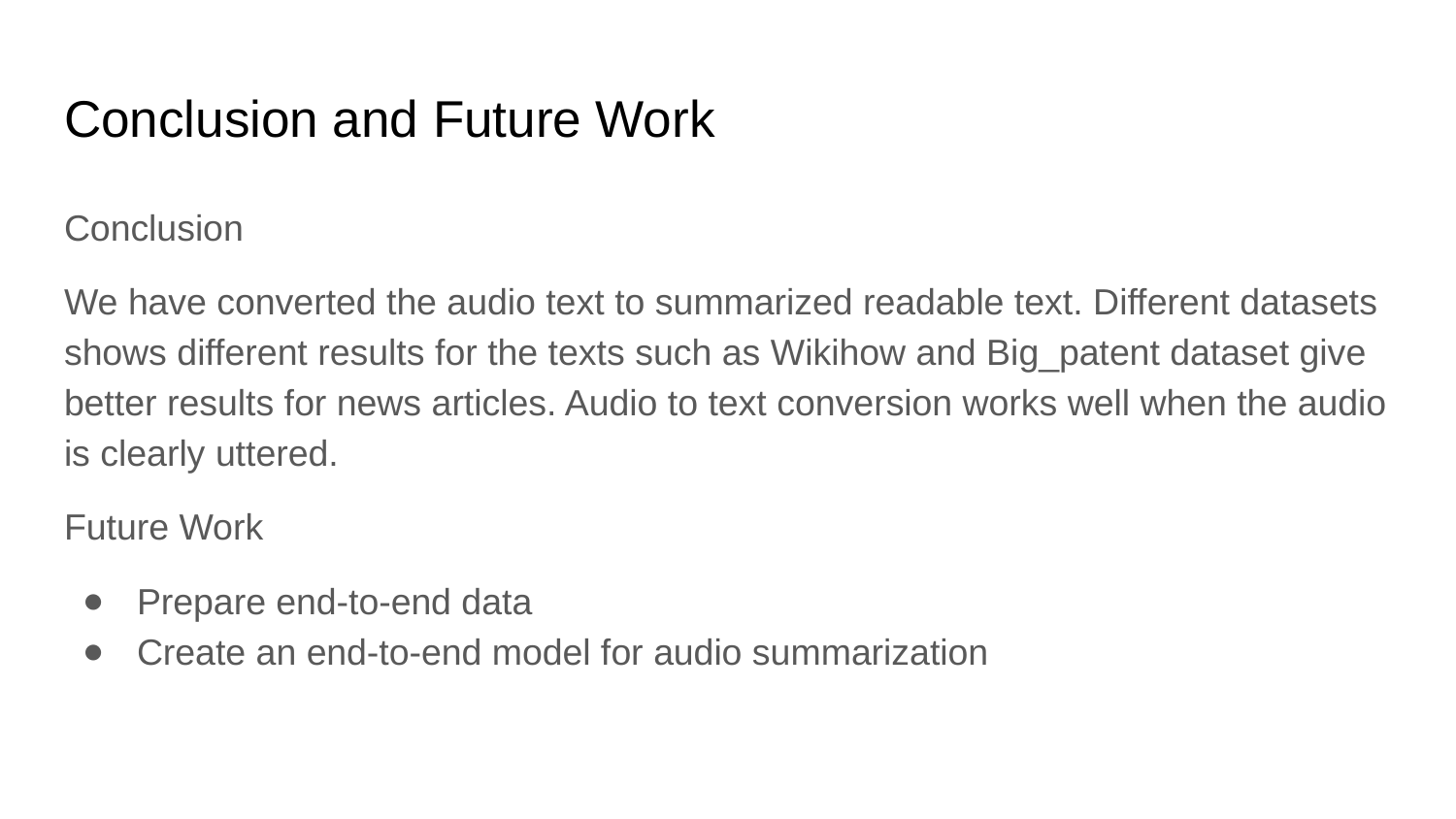

# Conclusion and Future Work
Conclusion
We have converted the audio text to summarized readable text. Different datasets shows different results for the texts such as Wikihow and Big_patent dataset give better results for news articles. Audio to text conversion works well when the audio is clearly uttered.
Future Work
Prepare end-to-end data
Create an end-to-end model for audio summarization